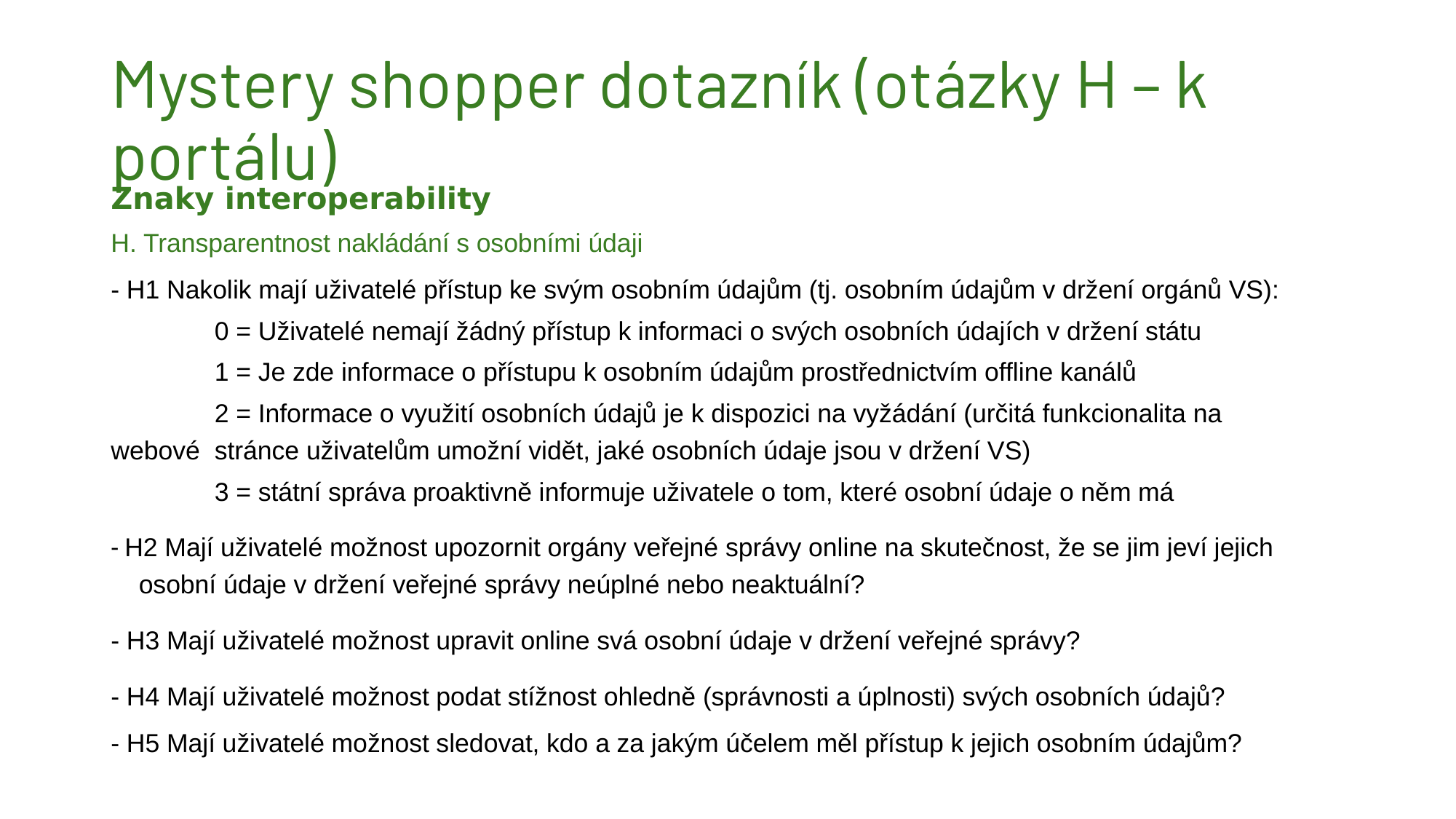

# Mystery shopper dotazník (otázky H – k portálu)
Znaky interoperability
H. Transparentnost nakládání s osobními údaji
- H1 Nakolik mají uživatelé přístup ke svým osobním údajům (tj. osobním údajům v držení orgánů VS):
	0 = Uživatelé nemají žádný přístup k informaci o svých osobních údajích v držení státu
	1 = Je zde informace o přístupu k osobním údajům prostřednictvím offline kanálů
	2 = Informace o využití osobních údajů je k dispozici na vyžádání (určitá funkcionalita na 	webové 	stránce uživatelům umožní vidět, jaké osobních údaje jsou v držení VS)
	3 = státní správa proaktivně informuje uživatele o tom, které osobní údaje o něm má
- H2 Mají uživatelé možnost upozornit orgány veřejné správy online na skutečnost, že se jim jeví jejich osobní údaje v držení veřejné správy neúplné nebo neaktuální?
- H3 Mají uživatelé možnost upravit online svá osobní údaje v držení veřejné správy?
- H4 Mají uživatelé možnost podat stížnost ohledně (správnosti a úplnosti) svých osobních údajů?
- H5 Mají uživatelé možnost sledovat, kdo a za jakým účelem měl přístup k jejich osobním údajům?